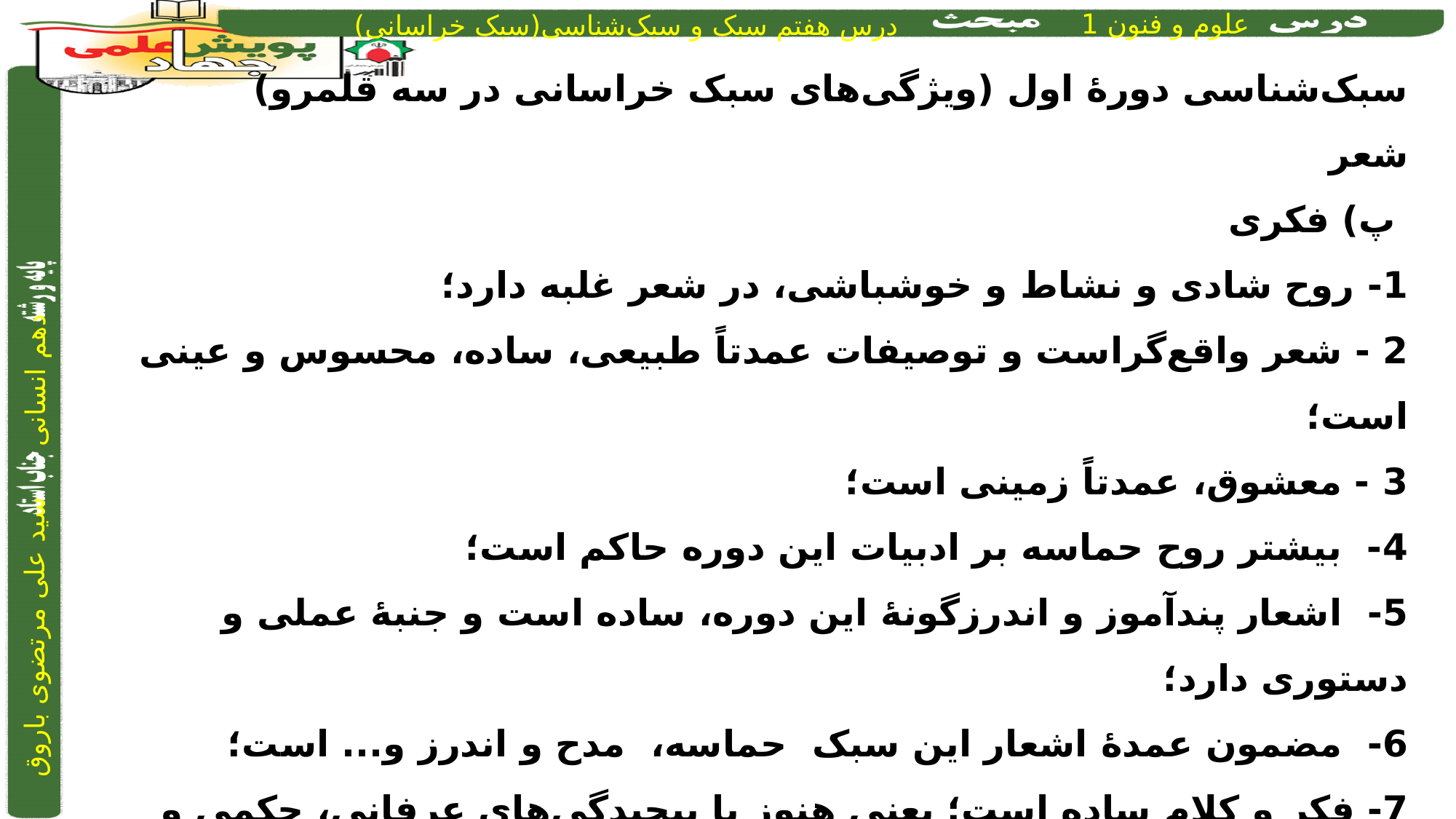

سبک‌شناسی دورۀ اول (ویژگی‌های سبک خراسانی در سه قلمرو)
شعر
 پ) فکری
1- روح شادی و نشاط و خوشباشی، در شعر غلبه دارد؛
2 - شعر واقع‌گراست و توصیفات عمدتاً طبیعی، ساده، محسوس و عینی است؛
3 - معشوق، عمدتاً زمینی است؛
4-  بیشتر روح حماسه بر ادبیات این دوره حاکم است؛
5-  اشعار پندآموز و اندرزگونۀ این دوره، ساده است و جنبۀ عملی و دستوری دارد؛
6-  مضمون عمدۀ اشعار این سبک  حماسه،  مدح و اندرز و... است؛
7- فکر و کلام ساده است؛ یعنی هنوز با پیچیدگی‌های عرفانی، حکمی و اندیشه‌های فلسفی درنیامیخته است.